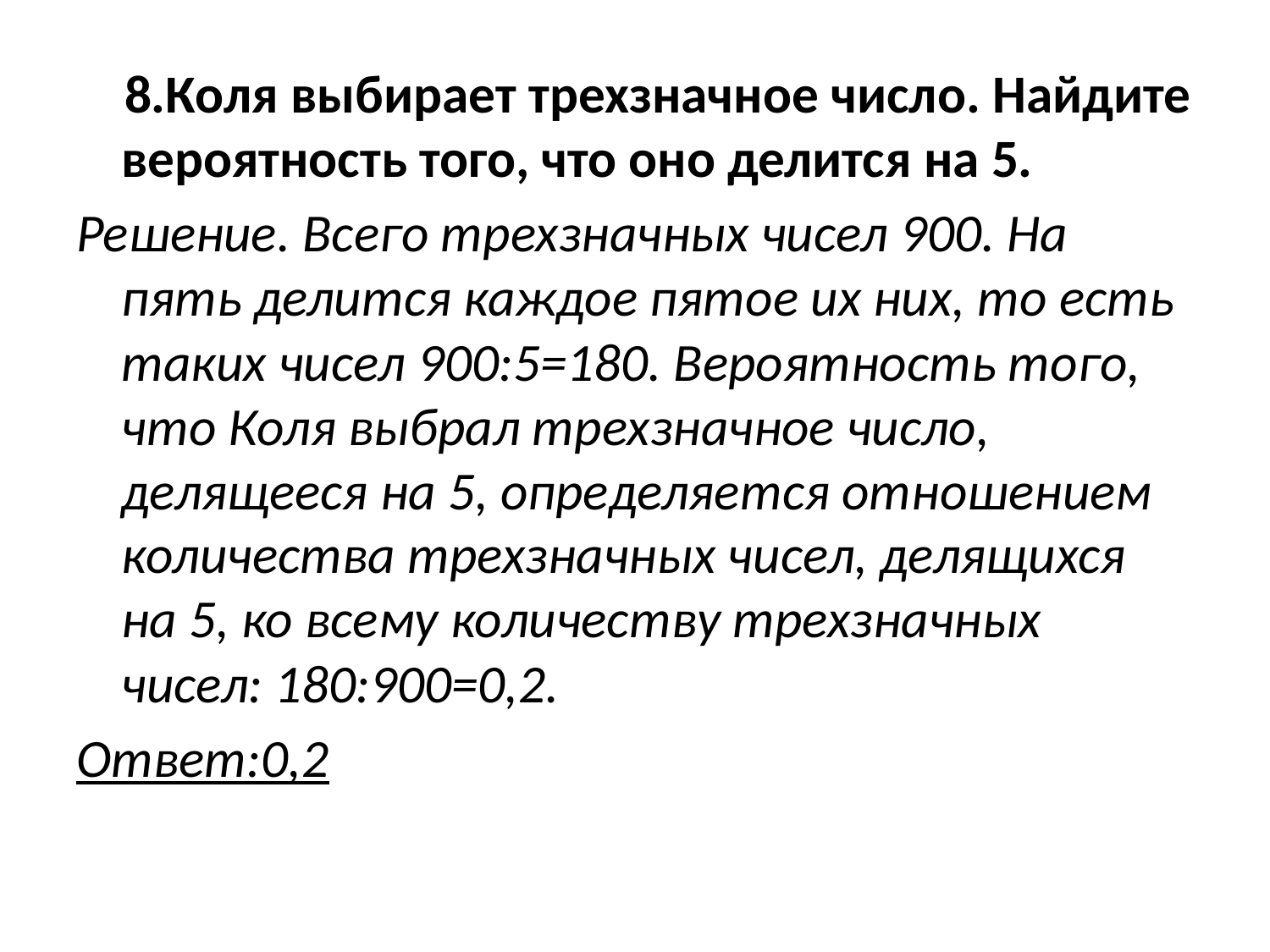

8.Коля выбирает трехзначное число. Найдите вероятность того, что оно делится на 5.
Решение. Всего трехзначных чисел 900. На пять делится каждое пятое их них, то есть таких чисел 900:5=180. Вероятность того, что Коля выбрал трехзначное число, делящееся на 5, определяется отношением количества трехзначных чисел, делящихся на 5, ко всему количеству трехзначных чисел: 180:900=0,2.
Ответ:0,2